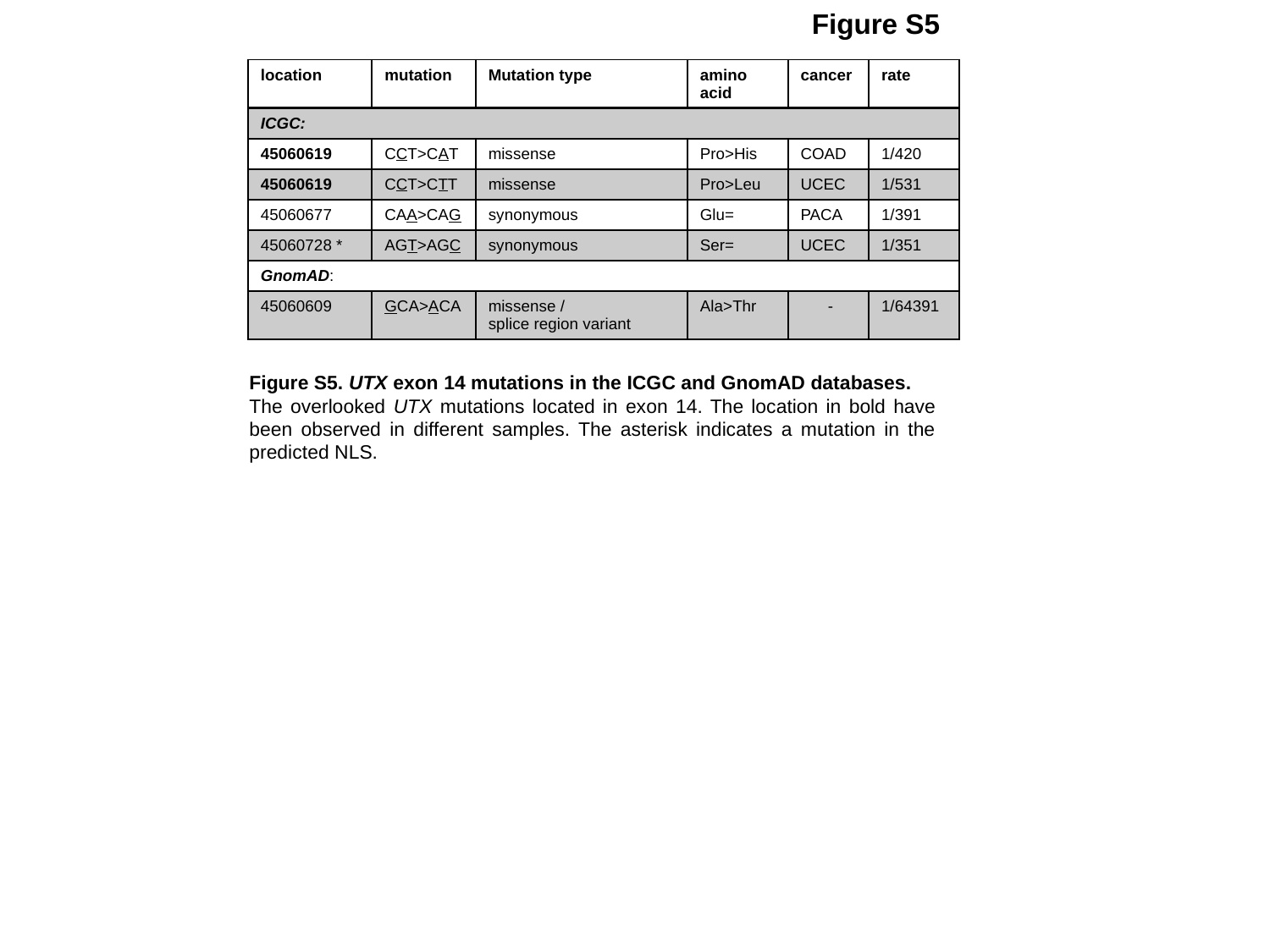

Figure S5
| location | mutation | Mutation type | amino acid | cancer | rate |
| --- | --- | --- | --- | --- | --- |
| ICGC: |  |  |  |  |  |
| 45060619 | CCT>CAT | missense | Pro>His | COAD | 1/420 |
| 45060619 | CCT>CTT | missense | Pro>Leu | UCEC | 1/531 |
| 45060677 | CAA>CAG | synonymous | Glu= | PACA | 1/391 |
| 45060728 \* | AGT>AGC | synonymous | Ser= | UCEC | 1/351 |
| GnomAD: |  |  |  |  |  |
| 45060609 | GCA>ACA | missense / splice region variant | Ala>Thr | - | 1/64391 |
Figure S5. UTX exon 14 mutations in the ICGC and GnomAD databases.
The overlooked UTX mutations located in exon 14. The location in bold have been observed in different samples. The asterisk indicates a mutation in the predicted NLS.